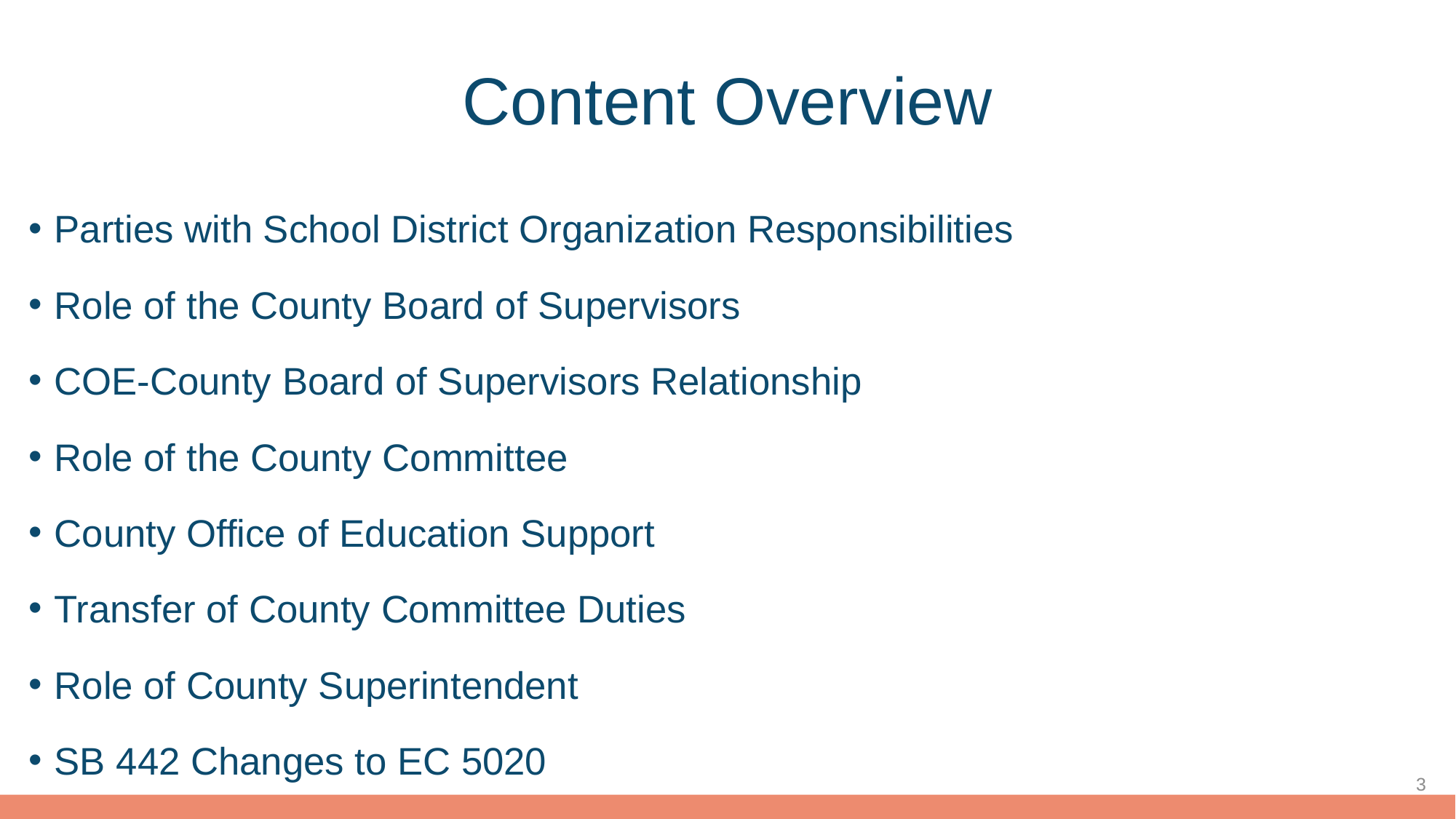

# Content Overview
Parties with School District Organization Responsibilities
Role of the County Board of Supervisors
COE-County Board of Supervisors Relationship
Role of the County Committee
County Office of Education Support
Transfer of County Committee Duties
Role of County Superintendent
SB 442 Changes to EC 5020
3